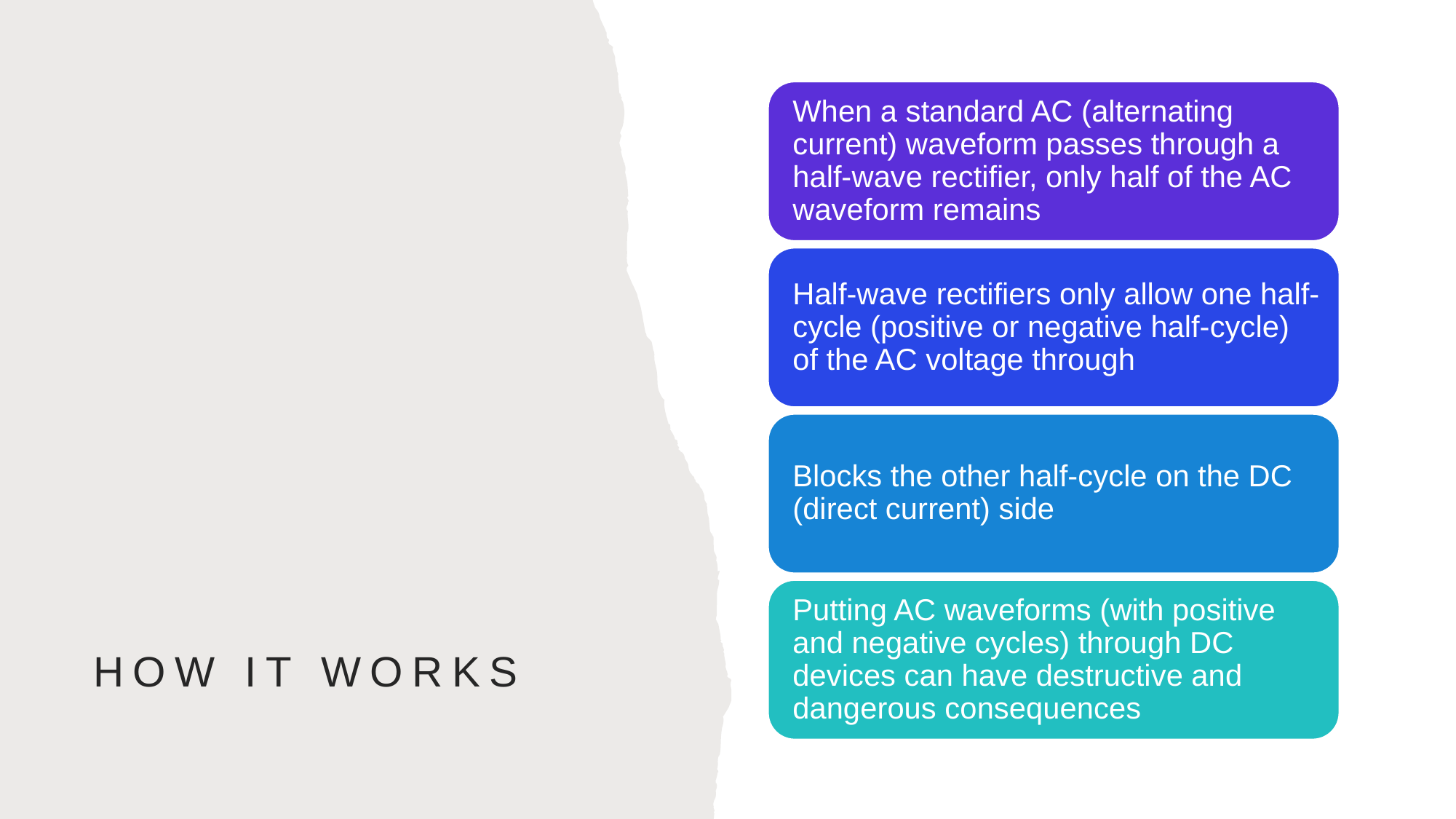

When a standard AC (alternating current) waveform passes through a half-wave rectifier, only half of the AC waveform remains
Half-wave rectifiers only allow one half-cycle (positive or negative half-cycle) of the AC voltage through
Blocks the other half-cycle on the DC (direct current) side
Putting AC waveforms (with positive and negative cycles) through DC devices can have destructive and dangerous consequences
# How It works